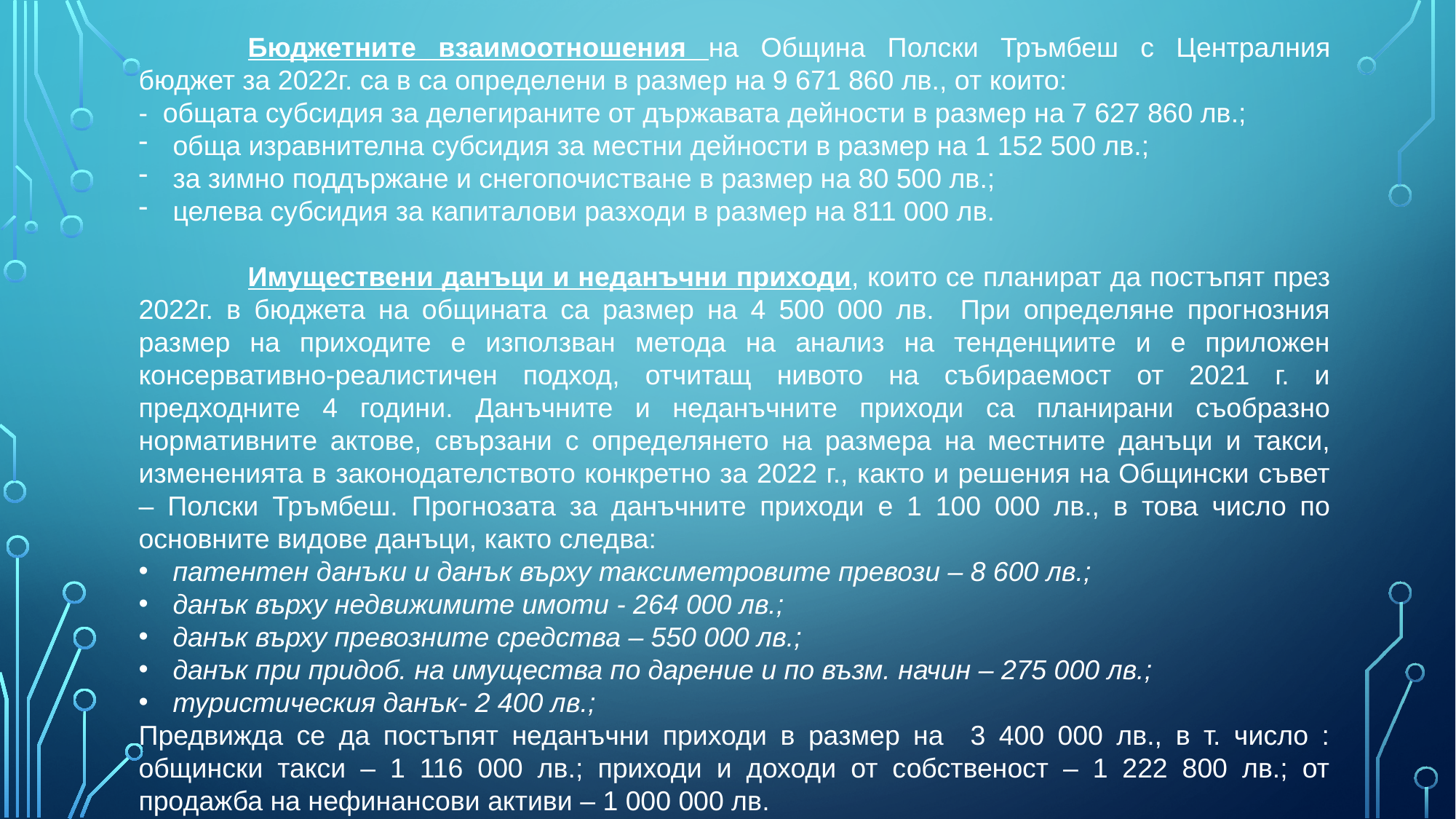

Бюджетните взаимоотношения на Община Полски Тръмбеш с Централния бюджет за 2022г. са в са определени в размер на 9 671 860 лв., от които:
-  общата субсидия за делегираните от държавата дейности в размер на 7 627 860 лв.;
обща изравнителна субсидия за местни дейности в размер на 1 152 500 лв.;
за зимно поддържане и снегопочистване в размер на 80 500 лв.;
целева субсидия за капиталови разходи в размер на 811 000 лв.

	Имуществени данъци и неданъчни приходи, които се планират да постъпят през 2022г. в бюджета на общината са размер на 4 500 000 лв.  При определяне прогнозния размер на приходите е използван метода на анализ на тенденциите и е приложен консервативно-реалистичен подход, отчитащ нивото на събираемост от 2021 г. и предходните 4 години. Данъчните и неданъчните приходи са планирани съобразно нормативните актове, свързани с определянето на размера на местните данъци и такси, измененията в законодателството конкретно за 2022 г., както и решения на Общински съвет – Полски Тръмбеш. Прогнозата за данъчните приходи е 1 100 000 лв., в това число по основните видове данъци, както следва:
патентен данъки и данък върху таксиметровите превози – 8 600 лв.;
данък върху недвижимите имоти - 264 000 лв.;
данък върху превозните средства – 550 000 лв.;
данък при придоб. на имущества по дарение и по възм. начин – 275 000 лв.;
туристическия данък- 2 400 лв.;
Предвижда се да постъпят неданъчни приходи в размер на  3 400 000 лв., в т. число : общински такси – 1 116 000 лв.; приходи и доходи от собственост – 1 222 800 лв.; от продажба на нефинансови активи – 1 000 000 лв.